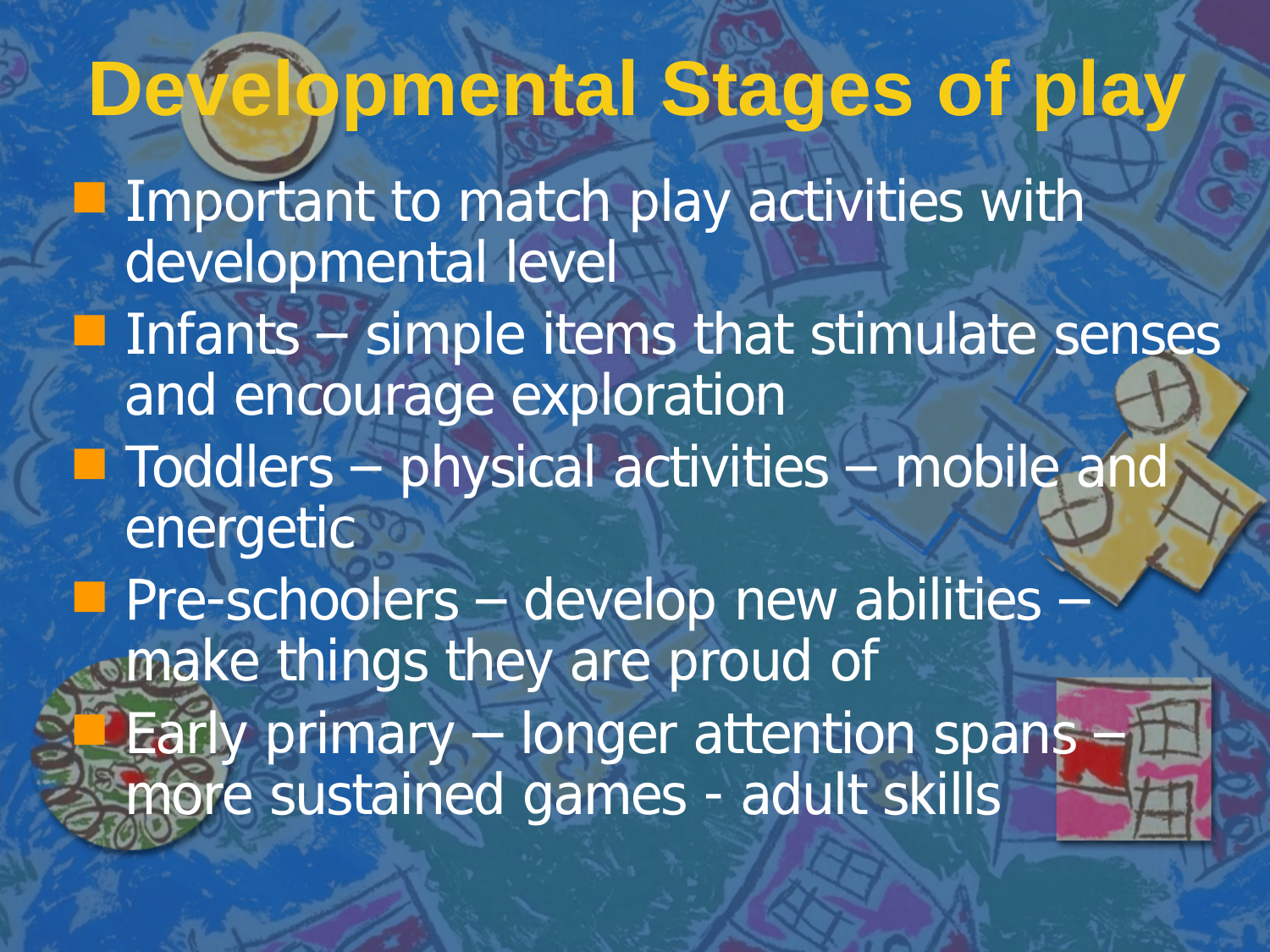

# Developmental Stages of play
Important to match play activities with developmental level
Infants – simple items that stimulate senses and encourage exploration
Toddlers – physical activities – mobile and energetic
Pre-schoolers – develop new abilities – make things they are proud of
Early primary – longer attention spans – more sustained games - adult skills